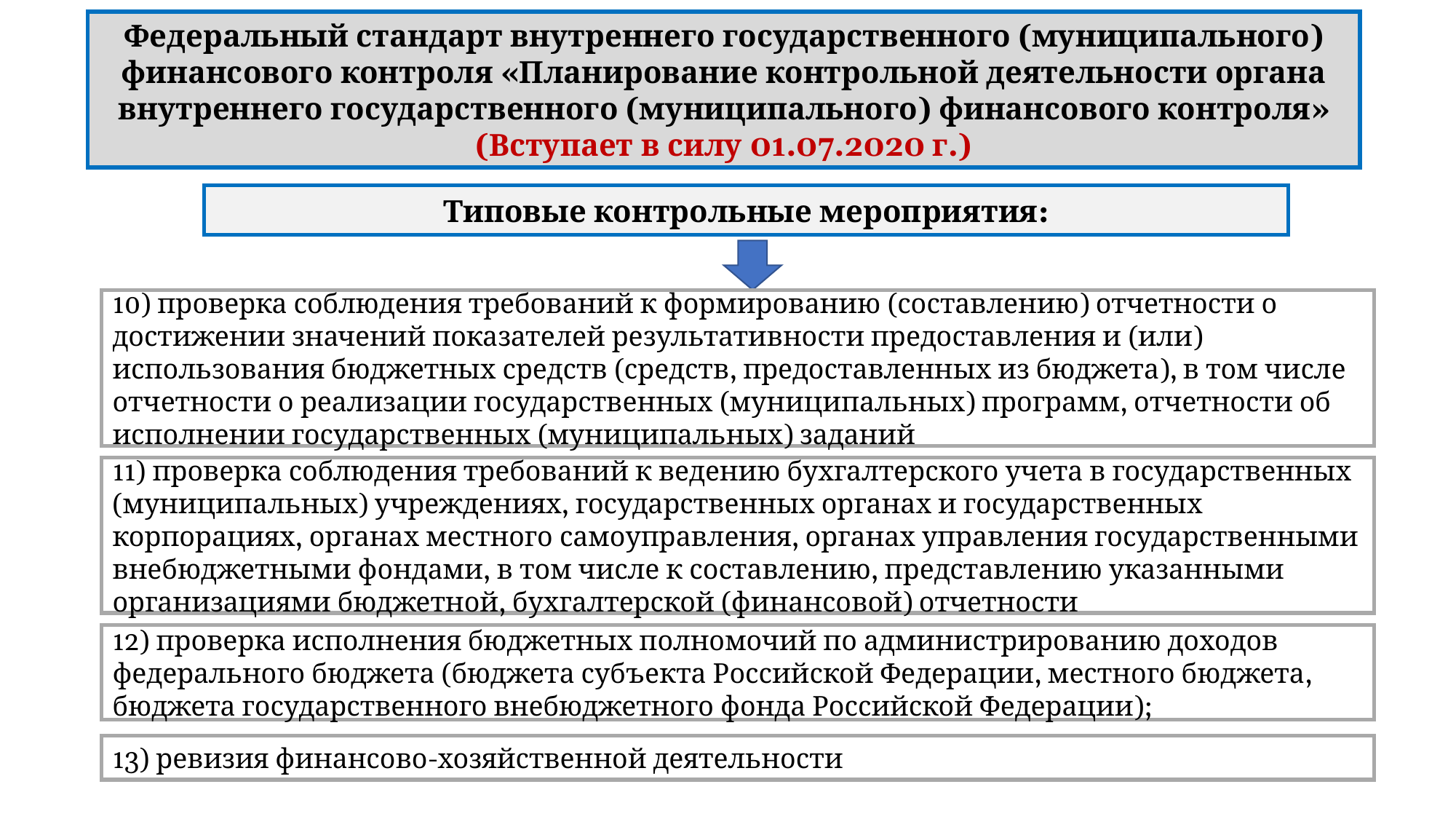

Федеральный стандарт внутреннего государственного (муниципального) финансового контроля «Планирование контрольной деятельности органа внутреннего государственного (муниципального) финансового контроля» (Вступает в силу 01.07.2020 г.)
Типовые контрольные мероприятия:

10) проверка соблюдения требований к формированию (составлению) отчетности о достижении значений показателей результативности предоставления и (или) использования бюджетных средств (средств, предоставленных из бюджета), в том числе отчетности о реализации государственных (муниципальных) программ, отчетности об исполнении государственных (муниципальных) заданий
11) проверка соблюдения требований к ведению бухгалтерского учета в государственных (муниципальных) учреждениях, государственных органах и государственных корпорациях, органах местного самоуправления, органах управления государственными внебюджетными фондами, в том числе к составлению, представлению указанными организациями бюджетной, бухгалтерской (финансовой) отчетности
12) проверка исполнения бюджетных полномочий по администрированию доходов федерального бюджета (бюджета субъекта Российской Федерации, местного бюджета, бюджета государственного внебюджетного фонда Российской Федерации);
13) ревизия финансово-хозяйственной деятельности